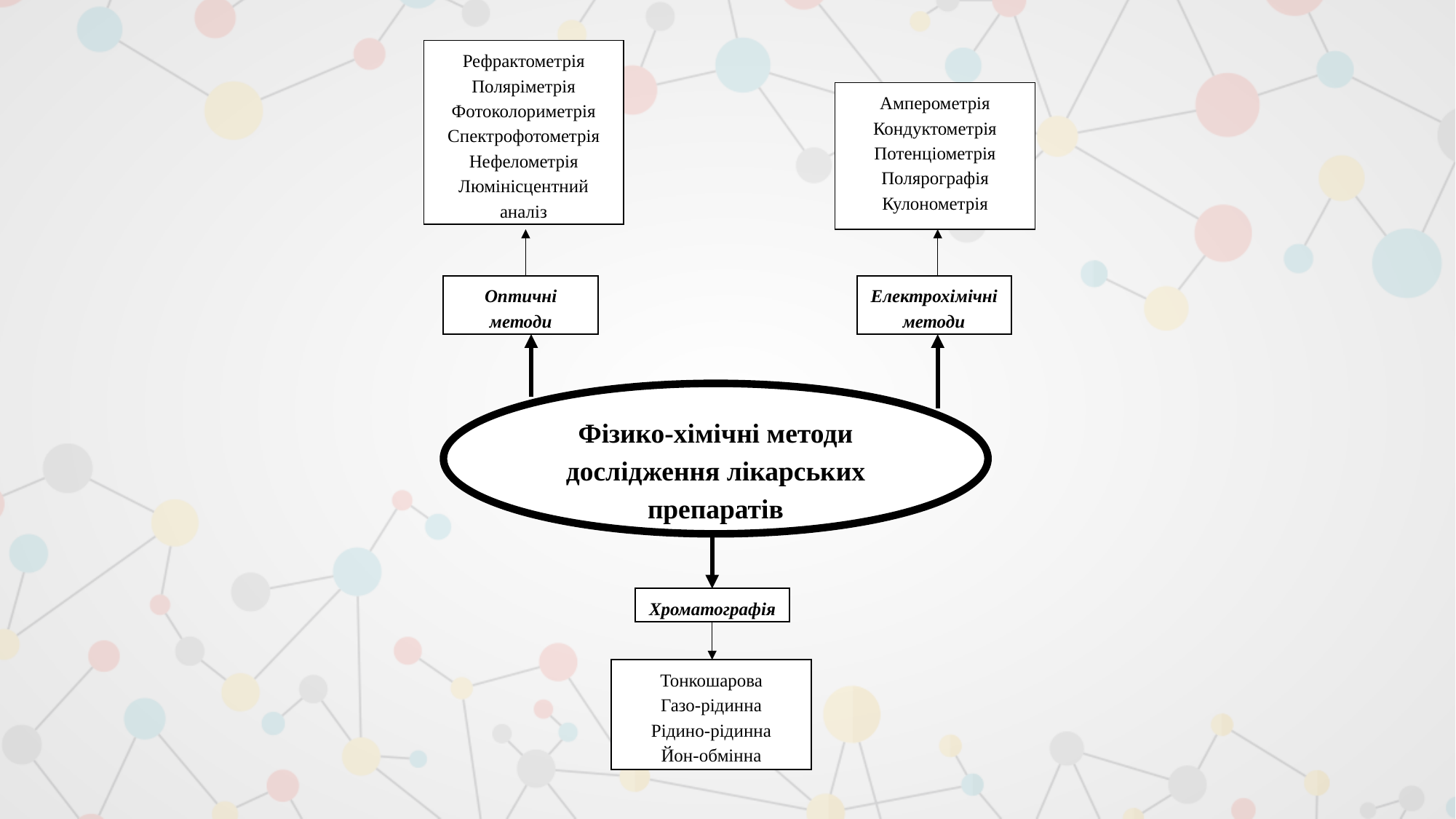

Рефрактометрія
Поляріметрія
Фотоколориметрія
Спектрофотометрія
Нефелометрія
Люмінісцентний аналіз
Амперометрія
Кондуктометрія
Потенціометрія
Полярографія
Кулонометрія
Оптичні методи
Електрохімічніметоди
Фізико-хімічні методи дослідження лікарських препаратів

Хроматографія
Тонкошарова
Газо-рідинна
Рідино-рідинна
Йон-обмінна